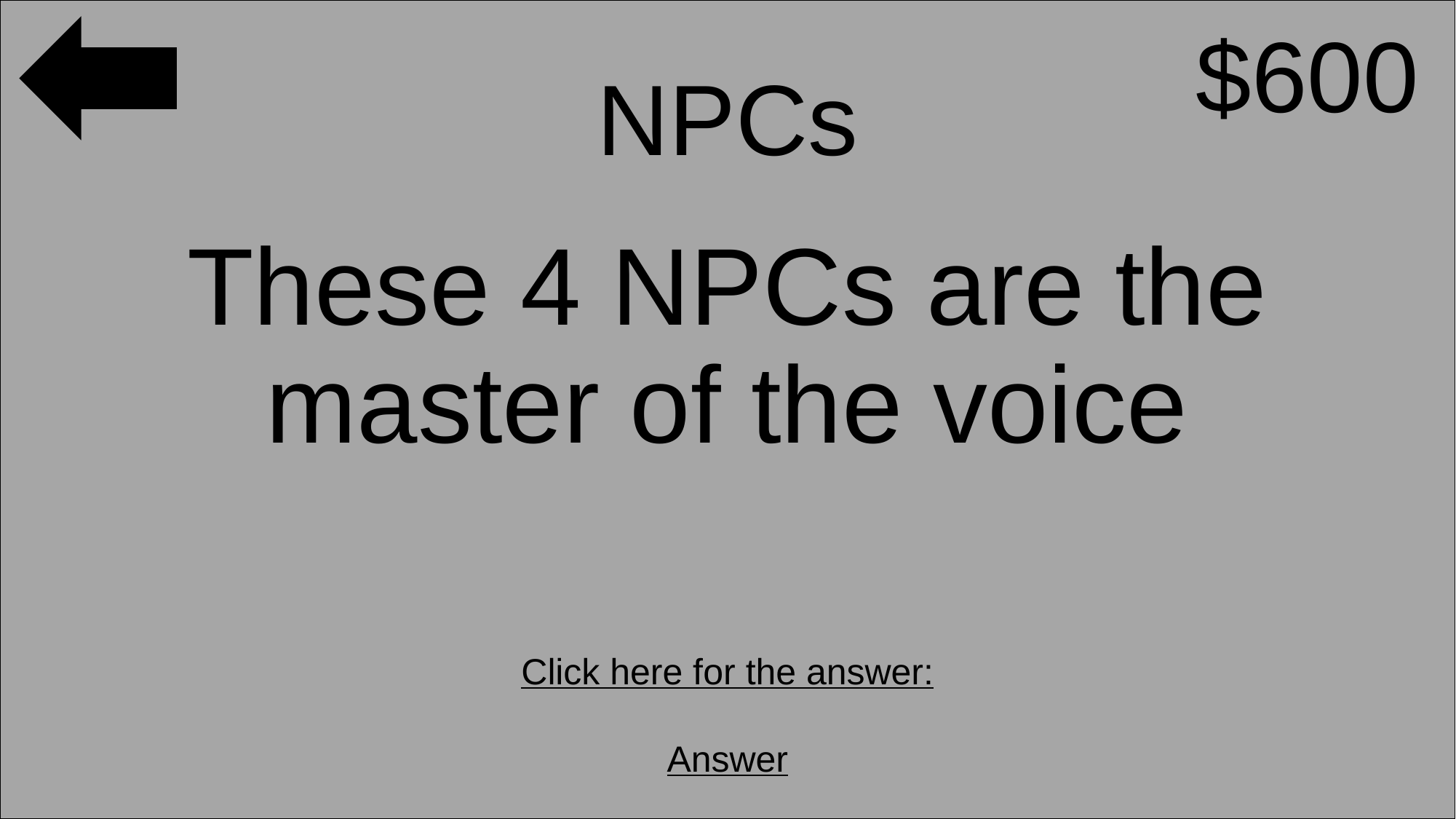

$600

#
NPCs

These 4 NPCs are the master of the voice

Click here for the answer:

Answer